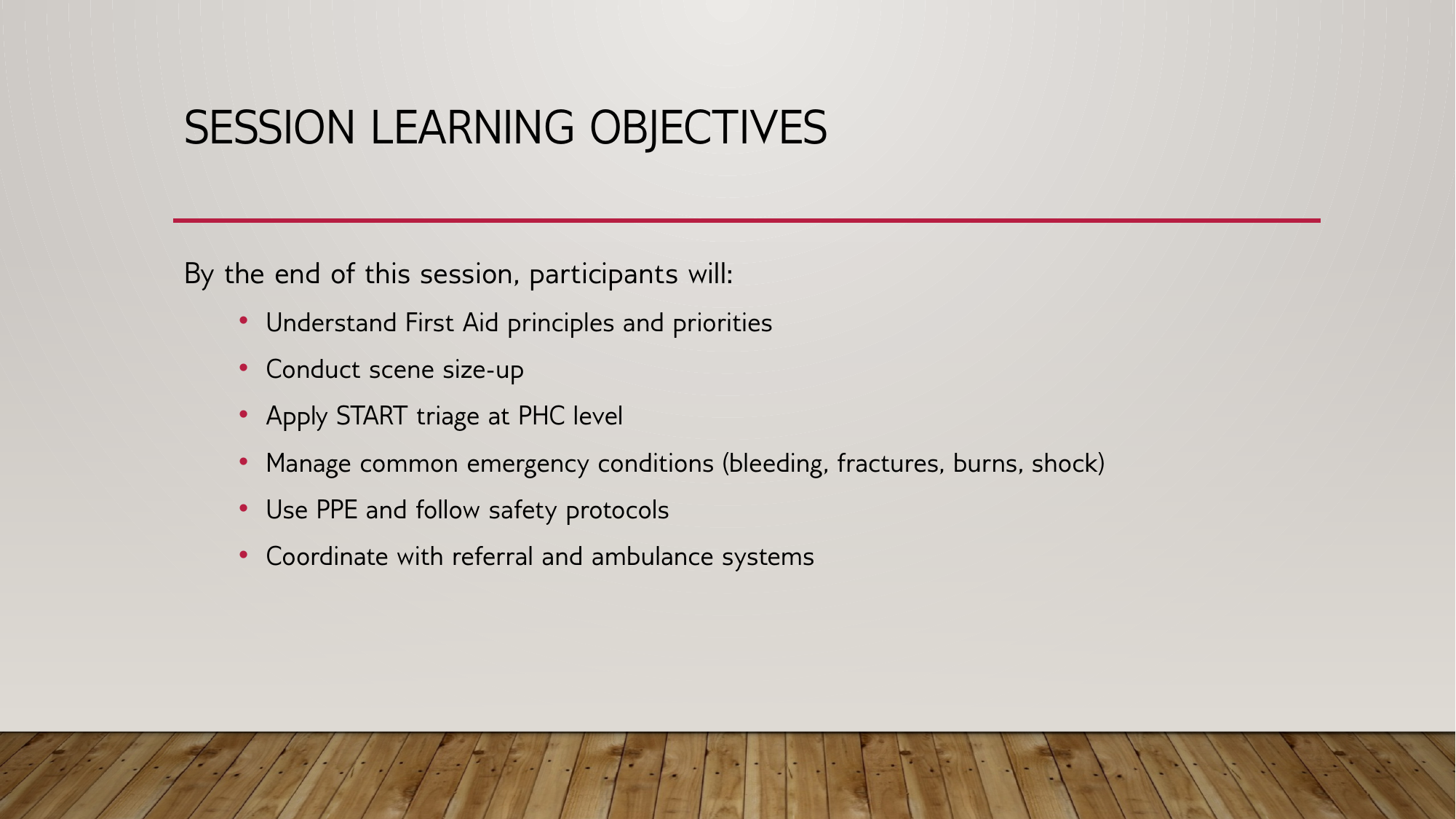

# Session Learning Objectives
By the end of this session, participants will:
Understand First Aid principles and priorities
Conduct scene size-up
Apply START triage at PHC level
Manage common emergency conditions (bleeding, fractures, burns, shock)
Use PPE and follow safety protocols
Coordinate with referral and ambulance systems